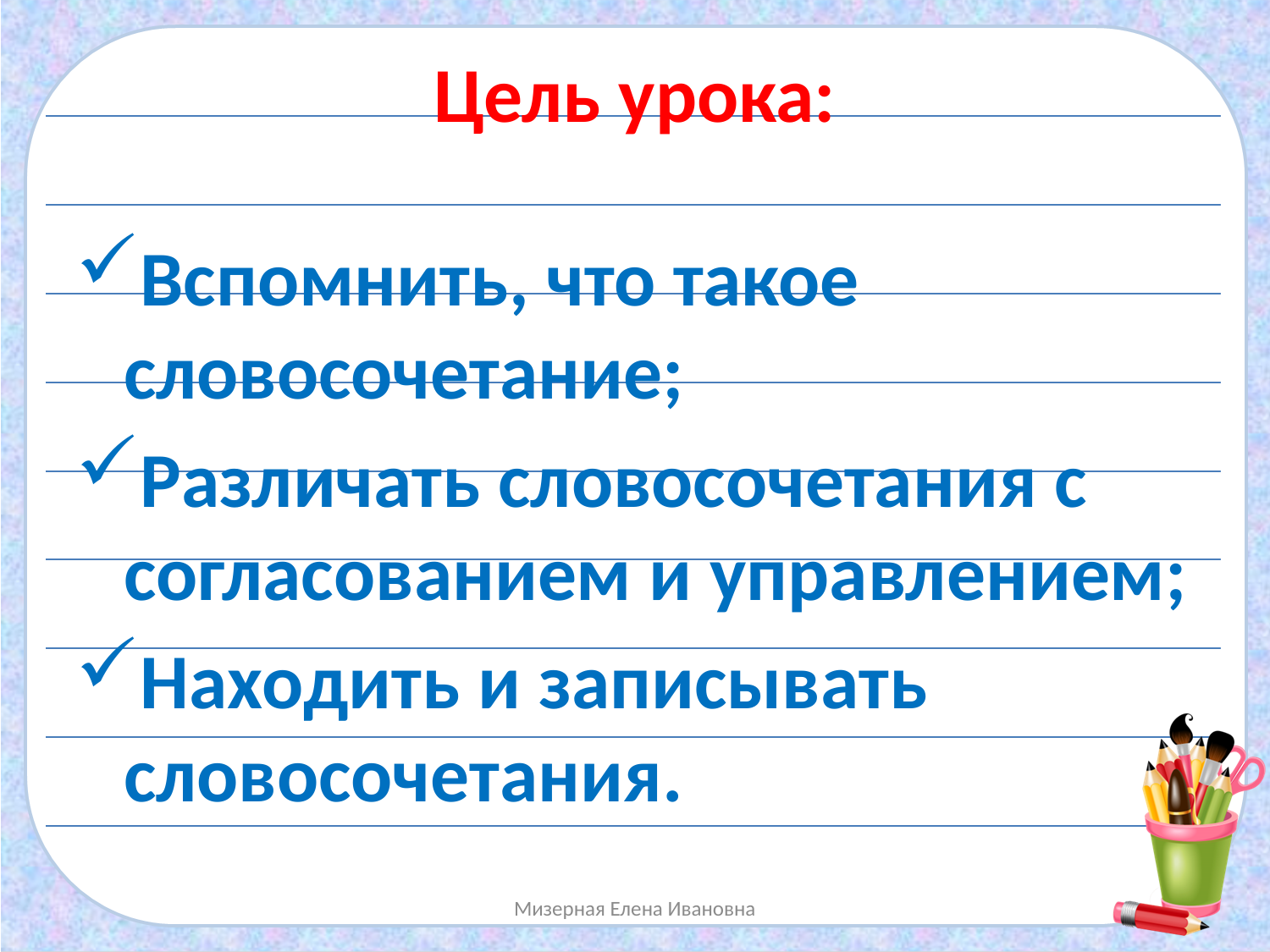

Цель урока:
Вспомнить, что такое словосочетание;
Различать словосочетания с согласованием и управлением;
Находить и записывать словосочетания.

Мизерная Елена Ивановна